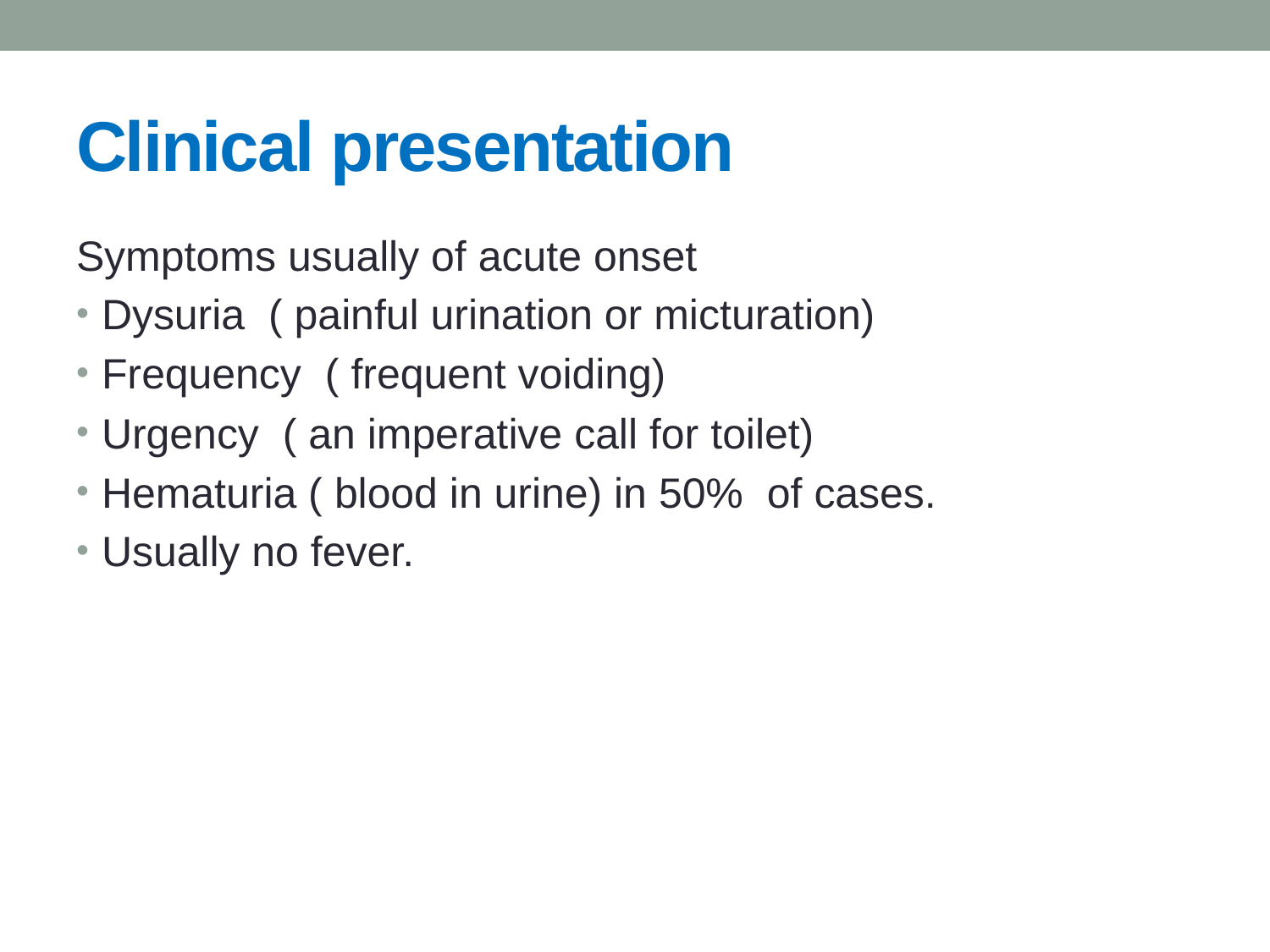

# Clinical presentation
Symptoms usually of acute onset
Dysuria  ( painful urination or micturation)
Frequency  ( frequent voiding)
Urgency  ( an imperative call for toilet)
Hematuria ( blood in urine) in 50%  of cases.
Usually no fever.